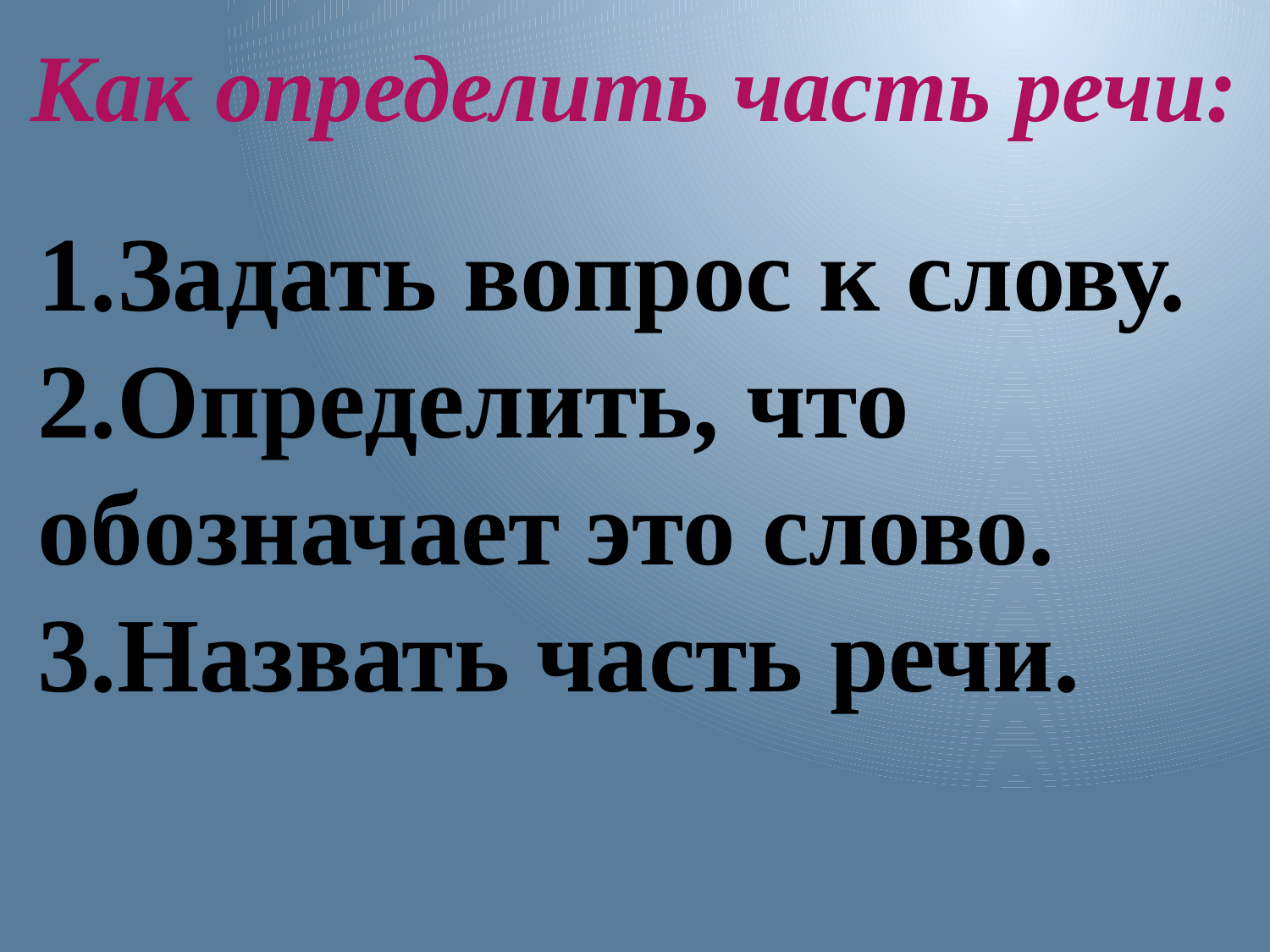

Как определить часть речи:
1.Задать вопрос к слову.
2.Определить, что обозначает это слово.
3.Назвать часть речи.